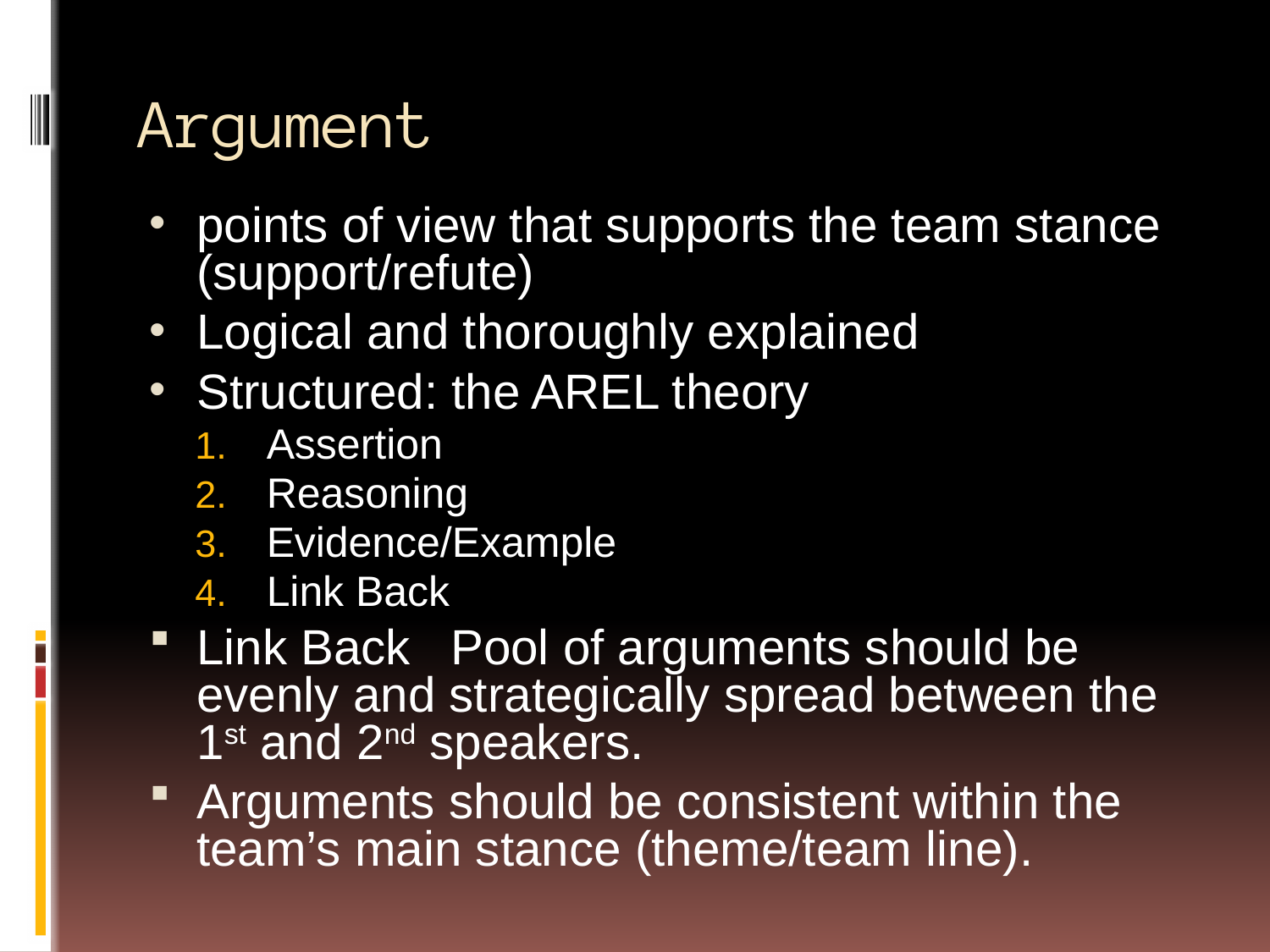

# Argument
points of view that supports the team stance (support/refute)
Logical and thoroughly explained
Structured: the AREL theory
Assertion
Reasoning
Evidence/Example
Link Back
Link Back	Pool of arguments should be evenly and strategically spread between the 1st and 2nd speakers.
Arguments should be consistent within the team’s main stance (theme/team line).